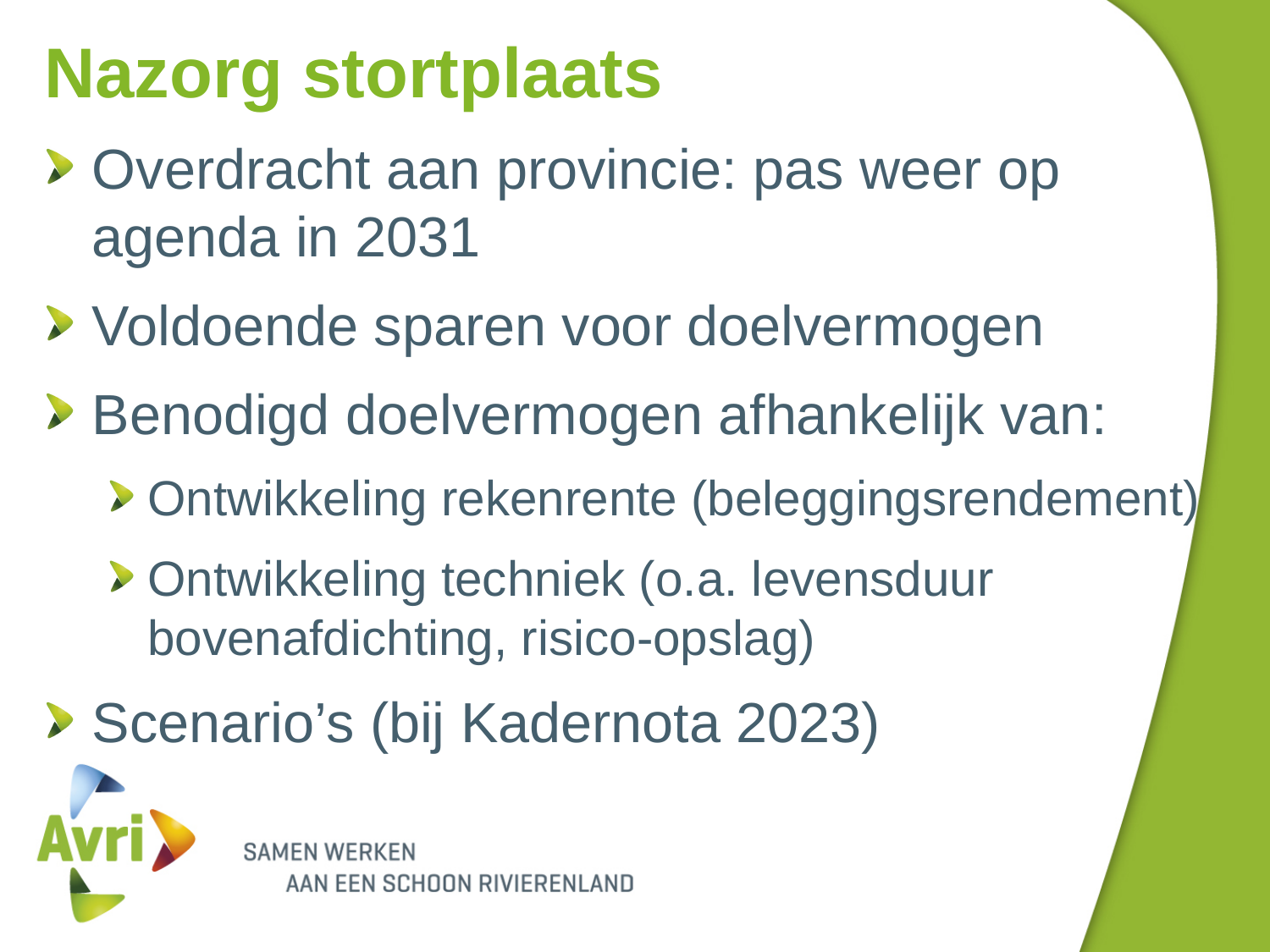

# Nazorg stortplaats
Overdracht aan provincie: pas weer op agenda in 2031
Voldoende sparen voor doelvermogen
Benodigd doelvermogen afhankelijk van:
Ontwikkeling rekenrente (beleggingsrendement)
Ontwikkeling techniek (o.a. levensduur bovenafdichting, risico-opslag)
Scenario’s (bij Kadernota 2023)